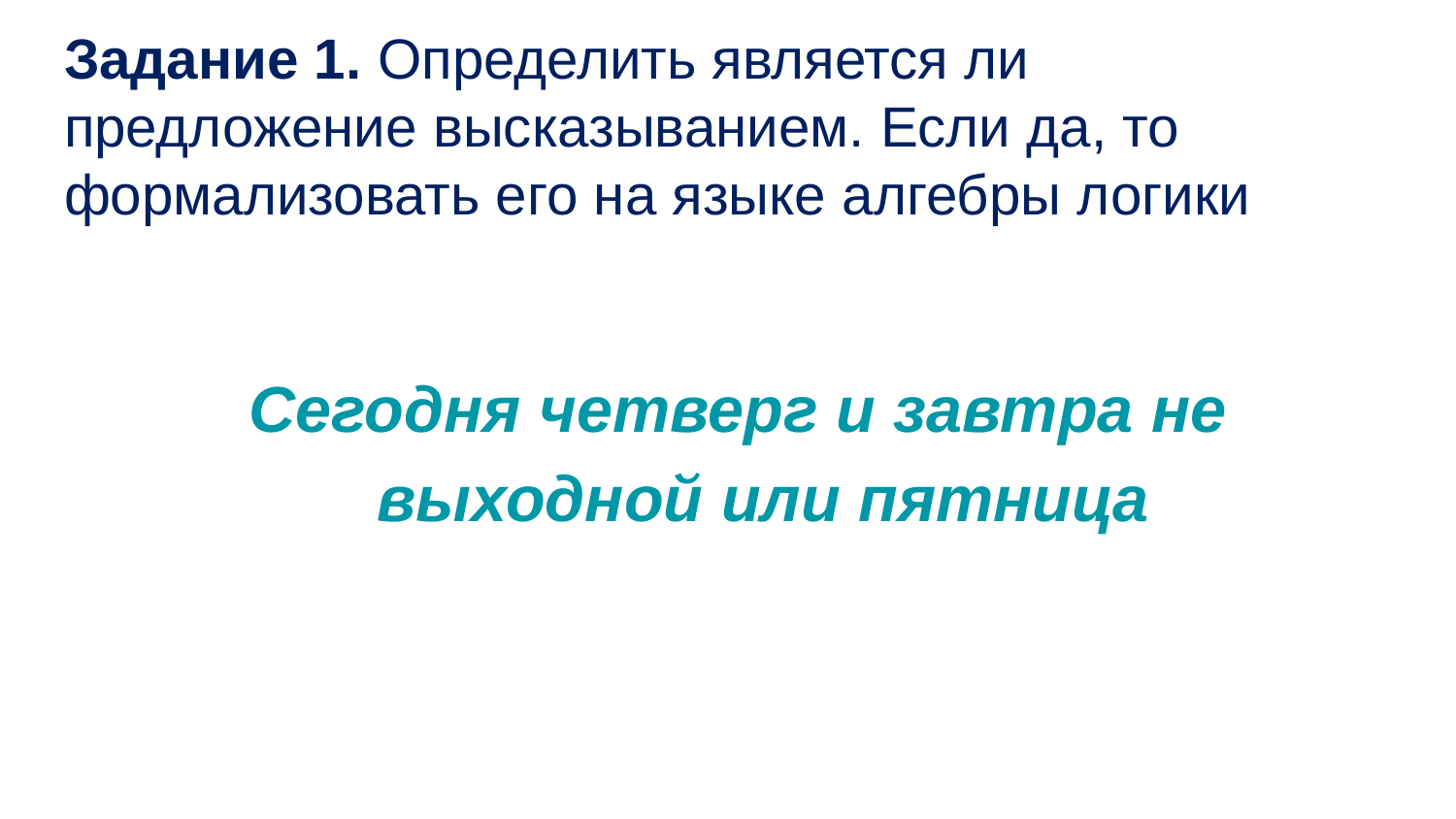

# Задание 1. Определить является ли предложение высказыванием. Если да, то формализовать его на языке алгебры логики

Сегодня четверг и завтра не выходной или пятница